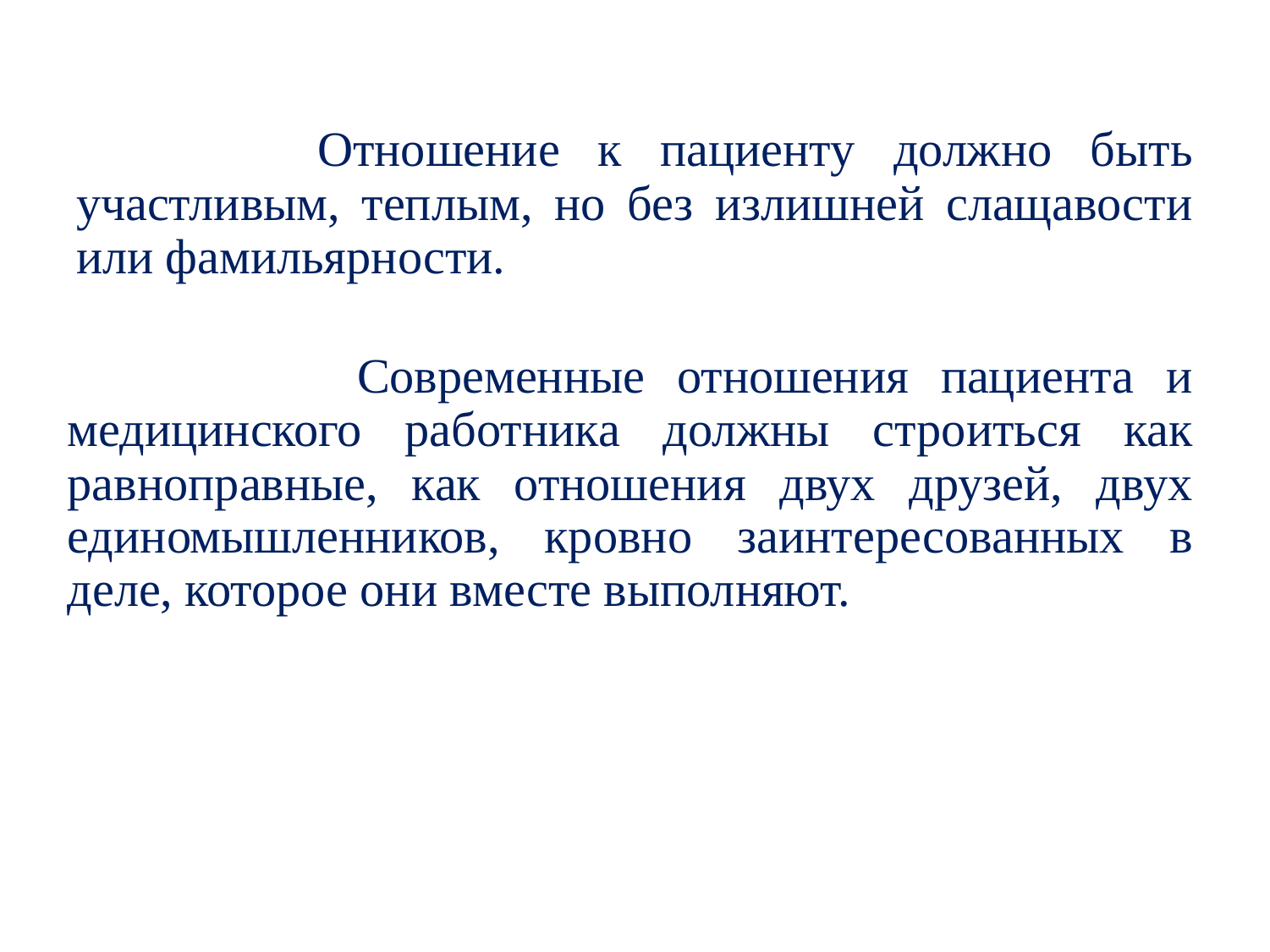

Отношение к пациенту должно быть участливым, теплым, но без излишней слащавости или фамильярности.

          Современные отношения пациента и медицинского работника должны строиться как равноправные, как отношения двух друзей, двух единомышленников, кровно заинтересованных в деле, которое они вместе выполняют.